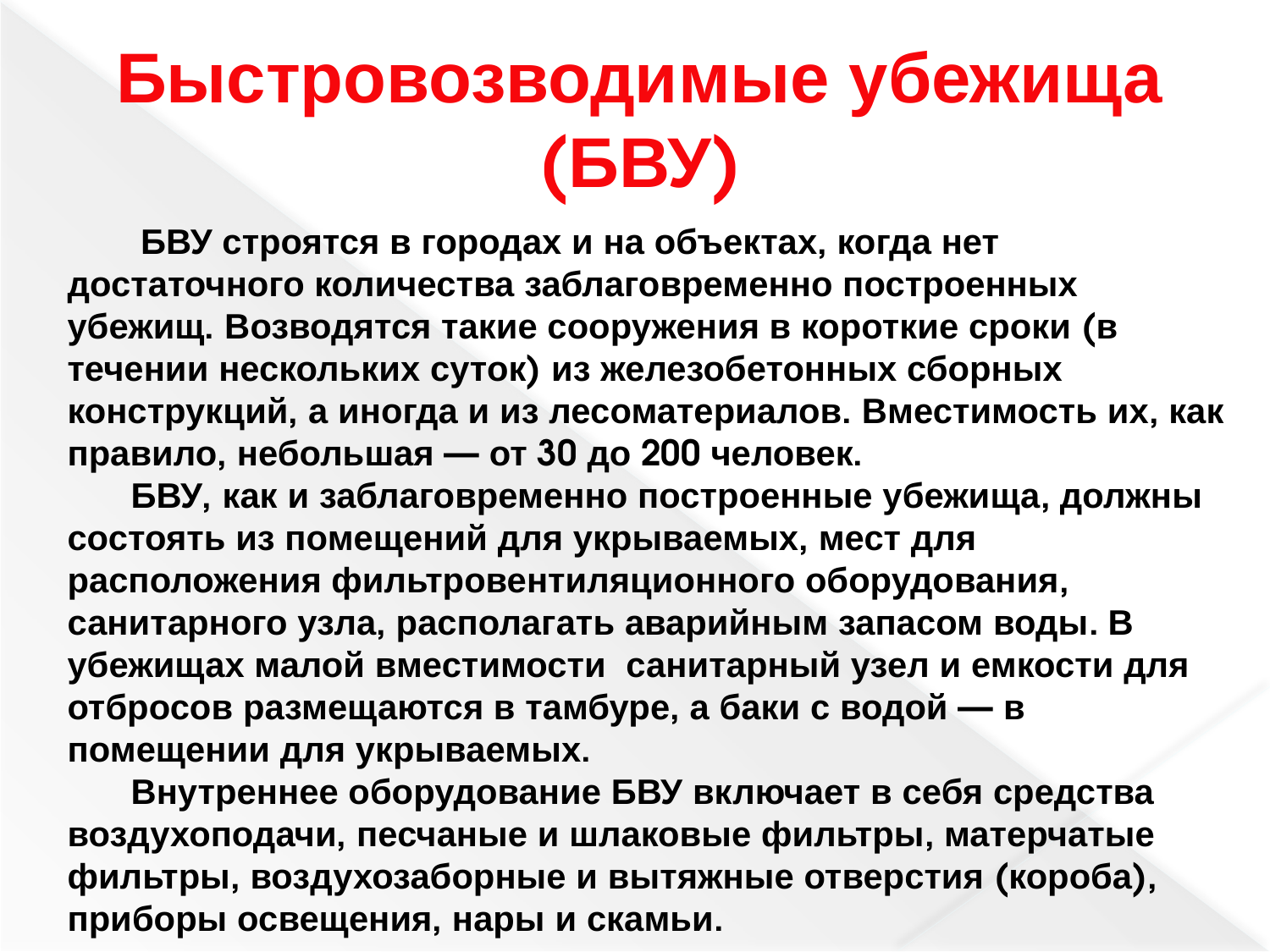

Быстровозводимые убежища
(БВУ)

 БВУ строятся в городах и на объектах, когда нет достаточного количества заблаговременно построенных убежищ. Возводятся такие сооружения в короткие сроки (в течении нескольких суток) из железобетонных сборных конструкций, а иногда и из лесоматериалов. Вместимость их, как правило, небольшая — от 30 до 200 человек.
БВУ, как и заблаговременно построенные убежища, должны состоять из помещений для укрываемых, мест для расположения фильтровентиляционного оборудования, санитарного узла, располагать аварийным запасом воды. В убежищах малой вместимости  санитарный узел и емкости для отбросов размещаются в тамбуре, а баки с водой — в помещении для укрываемых.
Внутреннее оборудование БВУ включает в себя средства воздухоподачи, песчаные и шлаковые фильтры, матерчатые фильтры, воздухозаборные и вытяжные отверстия (короба), приборы освещения, нары и скамьи.